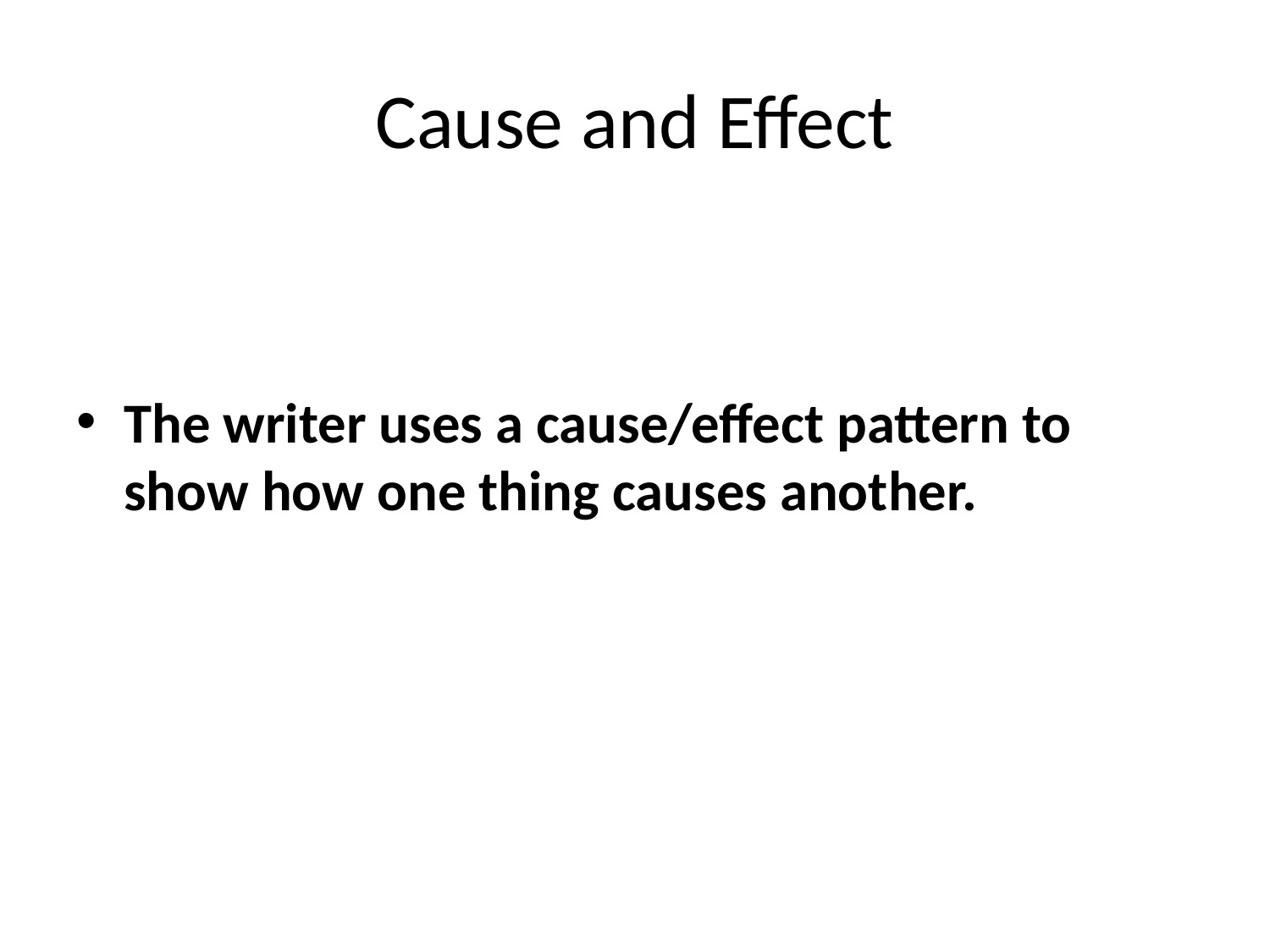

# Cause and Effect

The writer uses a cause/effect pattern to show how one thing causes another.